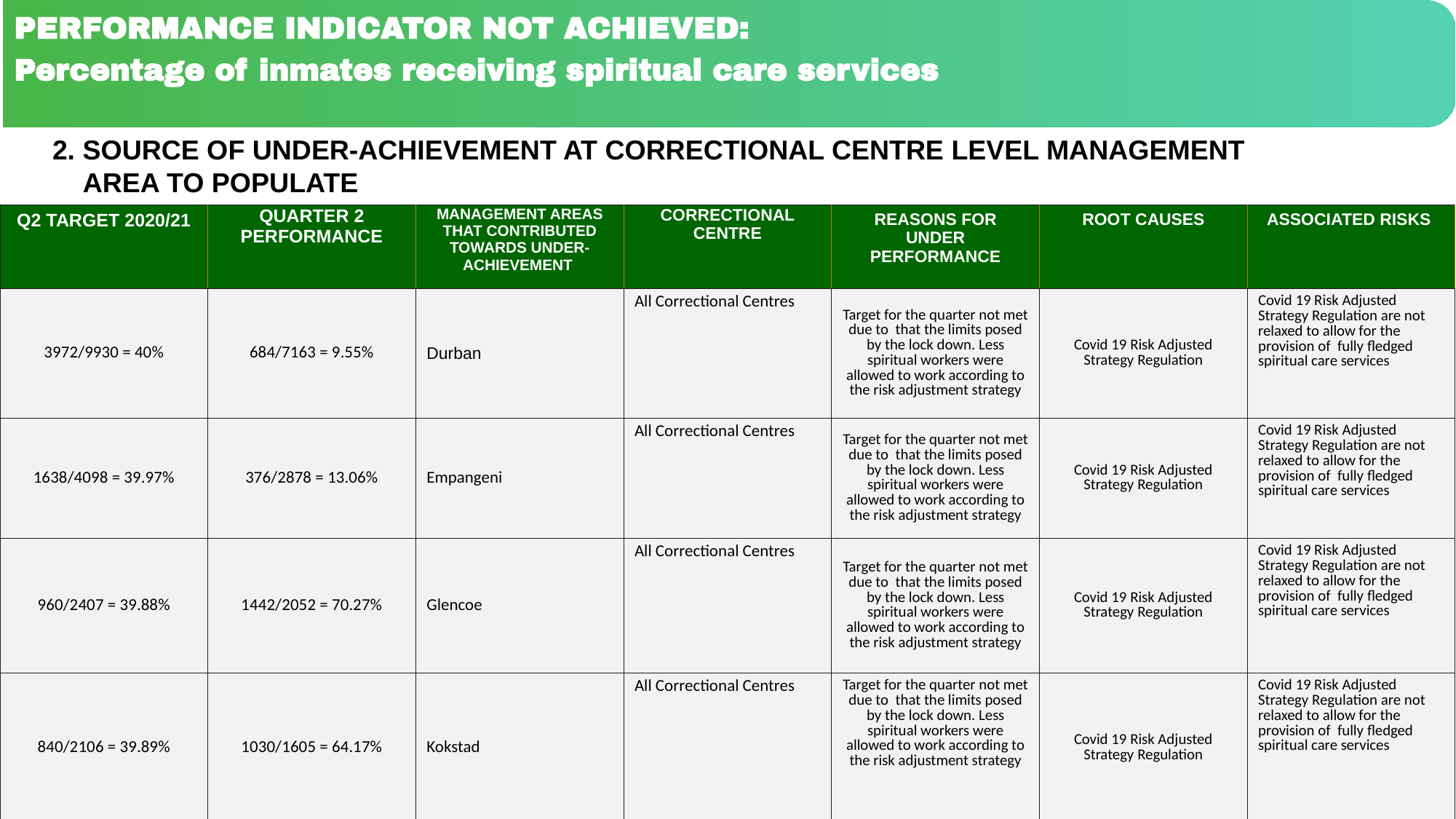

PERFORMANCE INDICATOR NOT ACHIEVED:
Percentage of inmates receiving spiritual care services
     2. SOURCE OF UNDER-ACHIEVEMENT AT CORRECTIONAL CENTRE LEVEL MANAGEMENT
         AREA TO POPULATE
| Q2 TARGET 2020/21 | QUARTER 2 PERFORMANCE | MANAGEMENT AREAS THAT CONTRIBUTED TOWARDS UNDER-ACHIEVEMENT | CORRECTIONAL CENTRE | REASONS FOR UNDER PERFORMANCE | ROOT CAUSES | ASSOCIATED RISKS |
| --- | --- | --- | --- | --- | --- | --- |
| 3972/9930 = 40% | 684/7163 = 9.55% | Durban | All Correctional Centres | Target for the quarter not met due to that the limits posed by the lock down. Less spiritual workers were allowed to work according to the risk adjustment strategy | Covid 19 Risk Adjusted Strategy Regulation | Covid 19 Risk Adjusted Strategy Regulation are not relaxed to allow for the provision of fully fledged spiritual care services |
| 1638/4098 = 39.97% | 376/2878 = 13.06% | Empangeni | All Correctional Centres | Target for the quarter not met due to that the limits posed by the lock down. Less spiritual workers were allowed to work according to the risk adjustment strategy | Covid 19 Risk Adjusted Strategy Regulation | Covid 19 Risk Adjusted Strategy Regulation are not relaxed to allow for the provision of fully fledged spiritual care services |
| 960/2407 = 39.88% | 1442/2052 = 70.27% | Glencoe | All Correctional Centres | Target for the quarter not met due to that the limits posed by the lock down. Less spiritual workers were allowed to work according to the risk adjustment strategy | Covid 19 Risk Adjusted Strategy Regulation | Covid 19 Risk Adjusted Strategy Regulation are not relaxed to allow for the provision of fully fledged spiritual care services |
| 840/2106 = 39.89% | 1030/1605 = 64.17% | Kokstad | All Correctional Centres | Target for the quarter not met due to that the limits posed by the lock down. Less spiritual workers were allowed to work according to the risk adjustment strategy | Covid 19 Risk Adjusted Strategy Regulation | Covid 19 Risk Adjusted Strategy Regulation are not relaxed to allow for the provision of fully fledged spiritual care services |